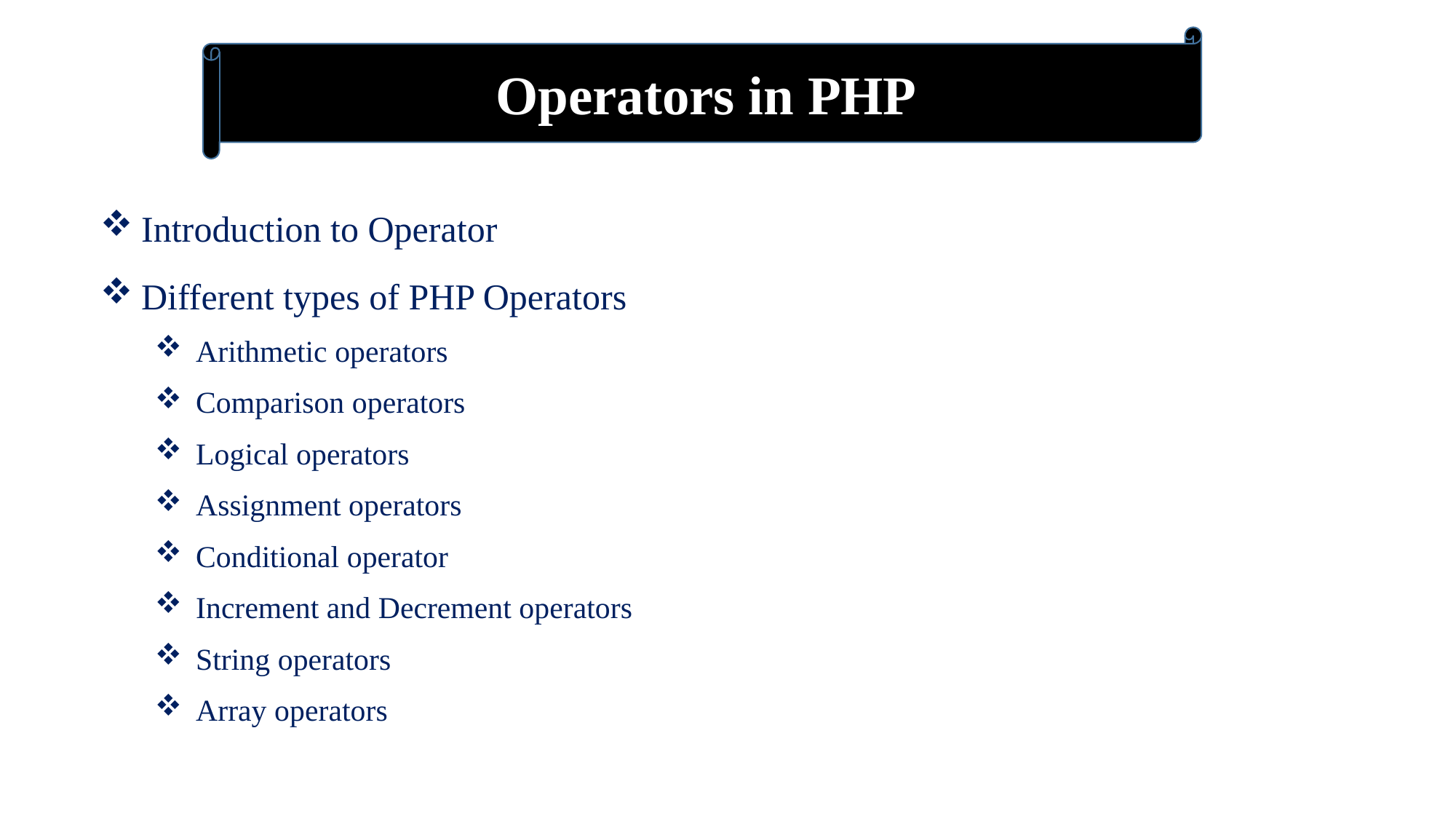

Operators in PHP
Introduction to Operator
Different types of PHP Operators
Arithmetic operators
Comparison operators
Logical operators
Assignment operators
Conditional operator
Increment and Decrement operators
String operators
Array operators